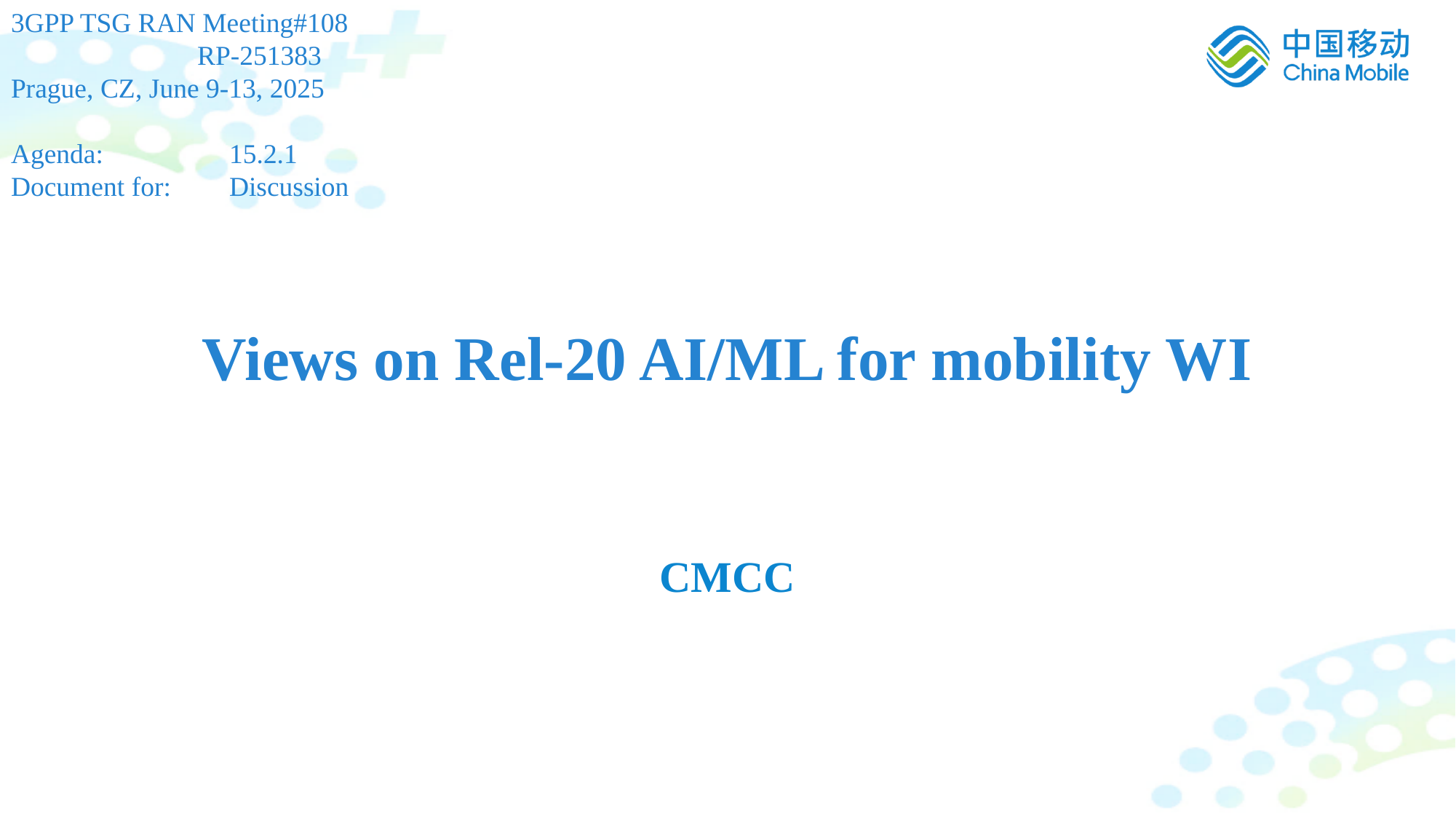

3GPP TSG RAN Meeting#108							                                          RP-251383
Prague, CZ, June 9-13, 2025

Agenda: 		15.2.1
Document for:	Discussion
# Views on Rel-20 AI/ML for mobility WI CMCC